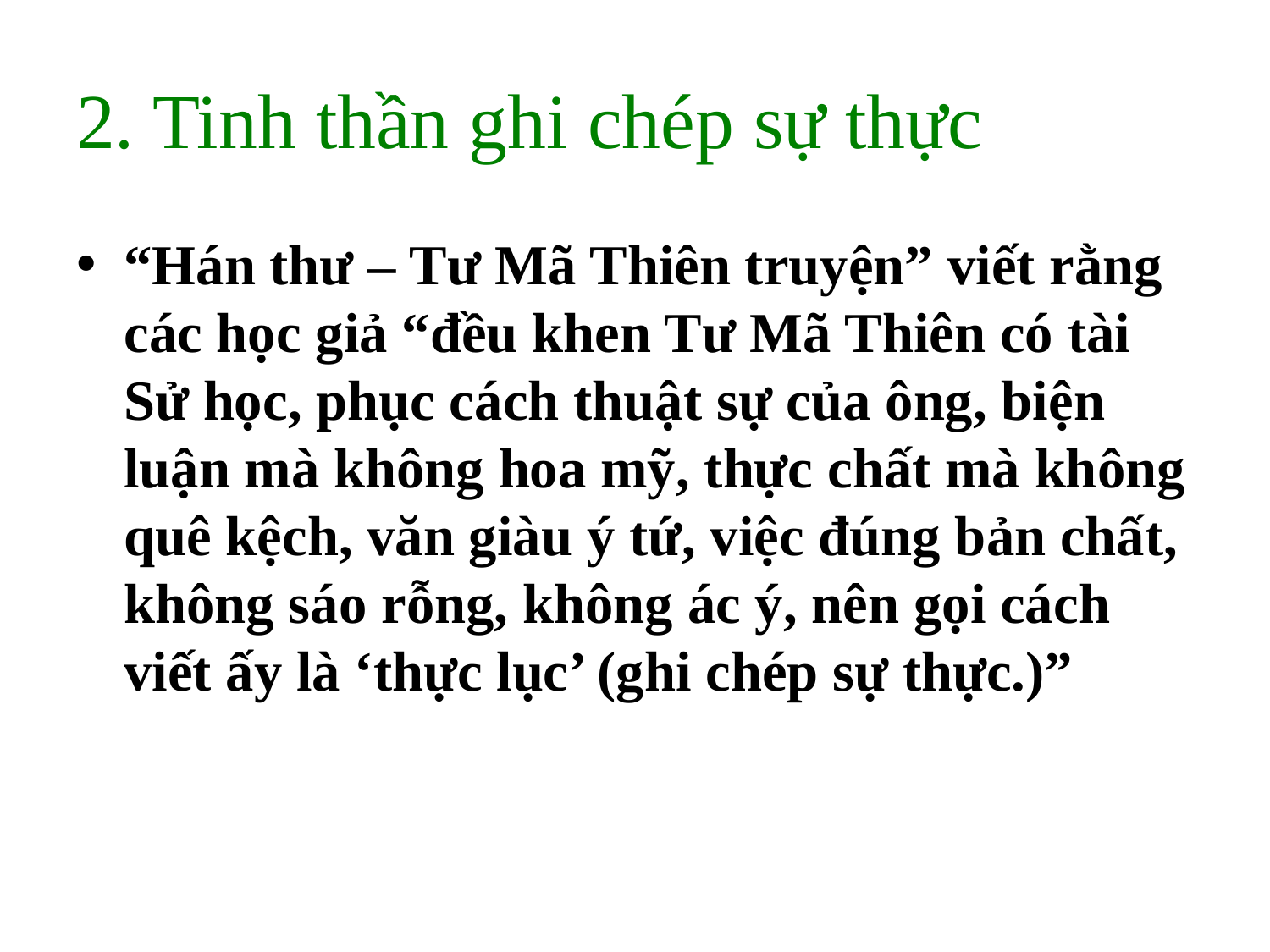

# 2. Tinh thần ghi chép sự thực
“Hán thư – Tư Mã Thiên truyện” viết rằng các học giả “đều khen Tư Mã Thiên có tài Sử học, phục cách thuật sự của ông, biện luận mà không hoa mỹ, thực chất mà không quê kệch, văn giàu ý tứ, việc đúng bản chất, không sáo rỗng, không ác ý, nên gọi cách viết ấy là ‘thực lục’ (ghi chép sự thực.)”